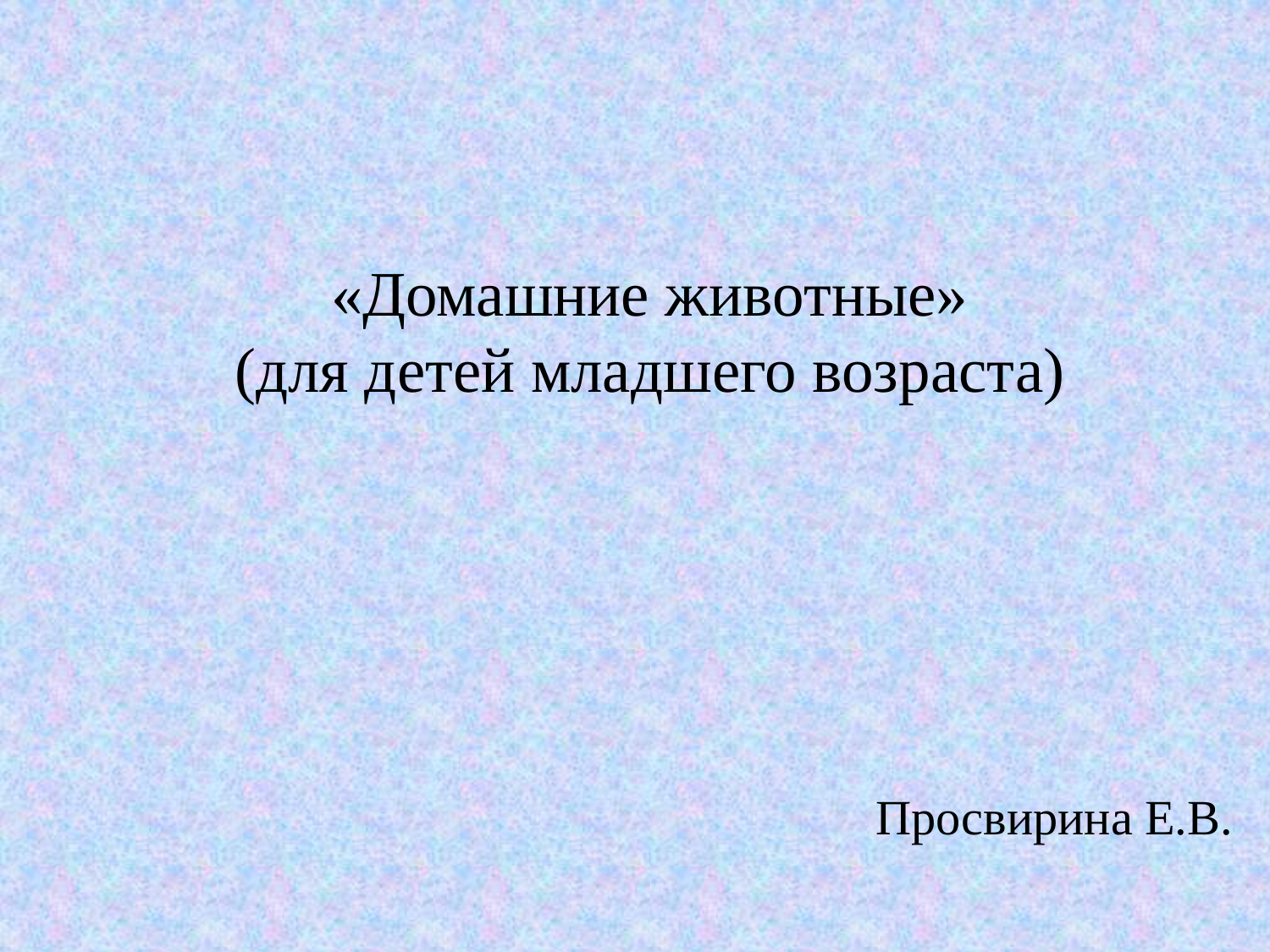

«Домашние животные»
(для детей младшего возраста)

Просвирина Е.В.